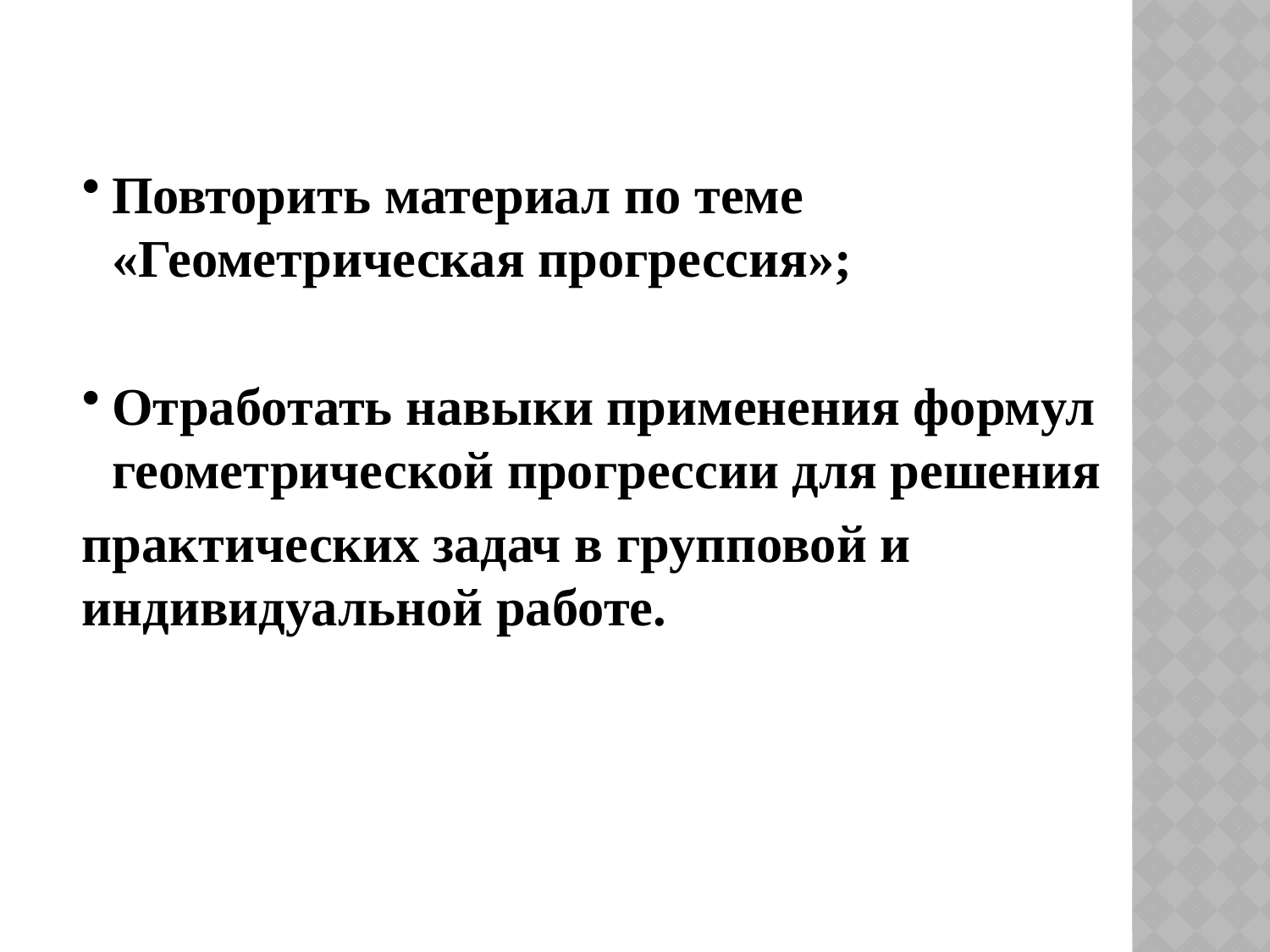

Повторить материал по теме «Геометрическая прогрессия»;

Отработать навыки применения формул геометрической прогрессии для решения
практических задач в групповой и индивидуальной работе.